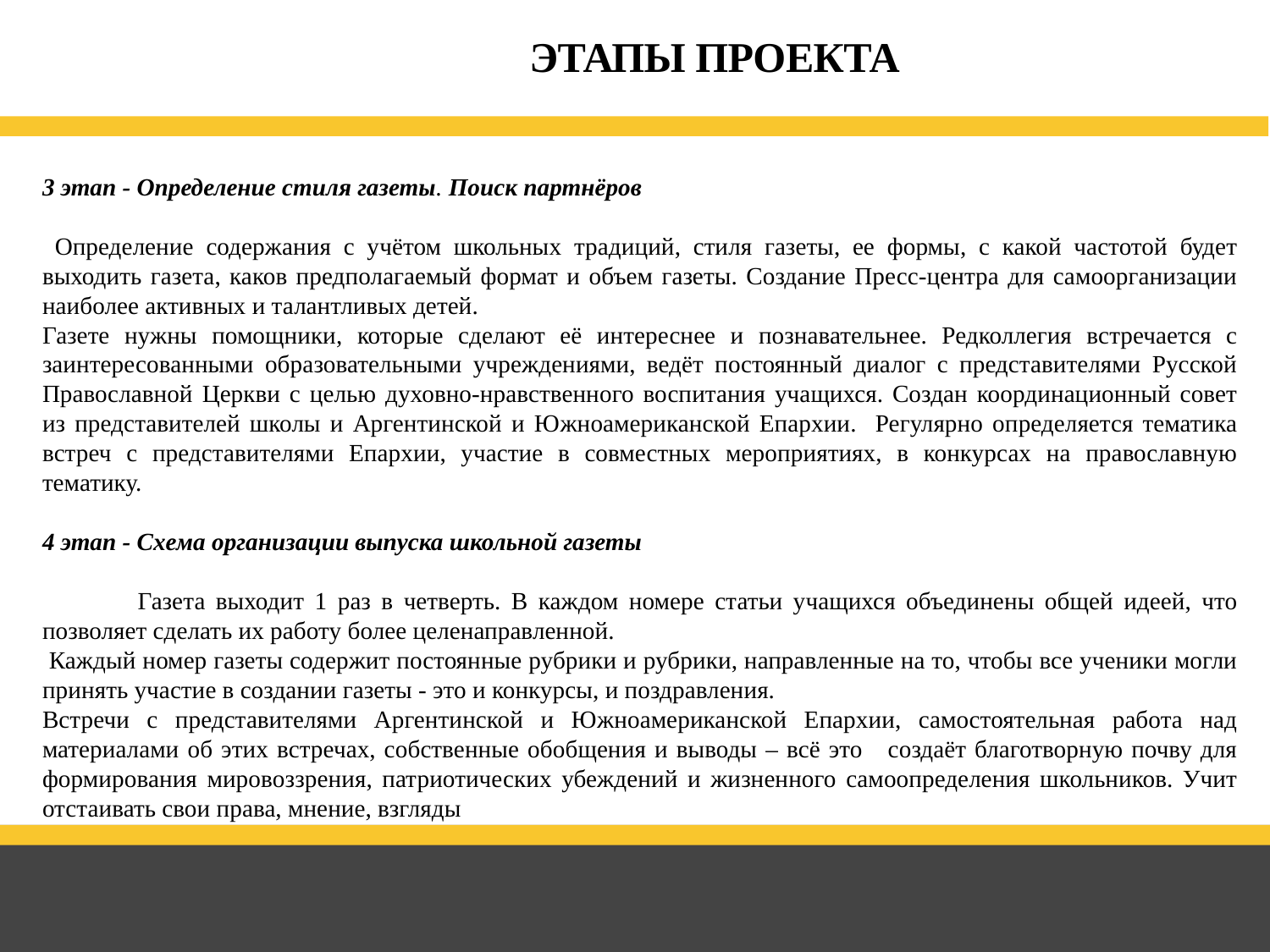

# ЭТАПЫ ПРОЕКТА

3 этап - Определение стиля газеты. Поиск партнёров

 Определение содержания с учётом школьных традиций, стиля газеты, ее формы, с какой частотой будет выходить газета, каков предполагаемый формат и объем газеты. Создание Пресс-центра для самоорганизации наиболее активных и талантливых детей.
Газете нужны помощники, которые сделают её интереснее и познавательнее. Редколлегия встречается с заинтересованными образовательными учреждениями, ведёт постоянный диалог с представителями Русской Православной Церкви с целью духовно-нравственного воспитания учащихся. Создан координационный совет из представителей школы и Аргентинской и Южноамериканской Епархии.  Регулярно определяется тематика встреч с представителями Епархии, участие в совместных мероприятиях, в конкурсах на православную тематику.

4 этап - Схема организации выпуска школьной газеты

         Газета выходит 1 раз в четверть. В каждом номере статьи учащихся объединены общей идеей, что позволяет сделать их работу более целенаправленной.
 Каждый номер газеты содержит постоянные рубрики и рубрики, направленные на то, чтобы все ученики могли принять участие в создании газеты - это и конкурсы, и поздравления.
Встречи с представителями Аргентинской и Южноамериканской Епархии, самостоятельная работа над материалами об этих встречах, собственные обобщения и выводы – всё это   создаёт благотворную почву для формирования мировоззрения, патриотических убеждений и жизненного самоопределения школьников. Учит отстаивать свои права, мнение, взгляды